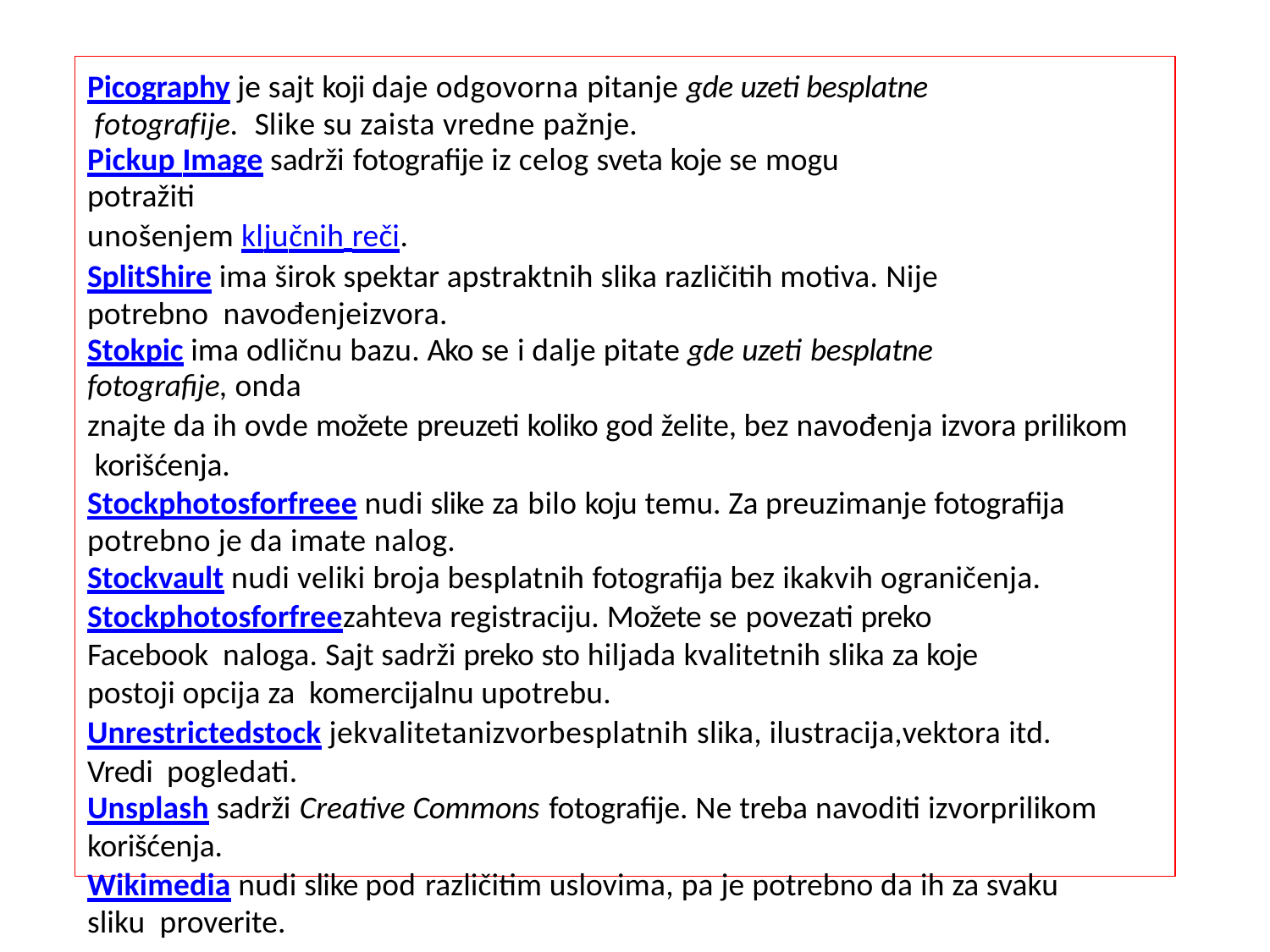

Picography je sajt koji daje odgovorna pitanje gde uzeti besplatne  fotografije.  Slike su zaista vredne pažnje.
Pickup Image sadrži fotografije iz celog sveta koje se mogu potražiti
unošenjem ključnih reči.
SplitShire ima širok spektar apstraktnih slika različitih motiva. Nije potrebno  navođenjeizvora.
Stokpic ima odličnu bazu. Ako se i dalje pitate gde uzeti besplatne fotografije, onda
znajte da ih ovde možete preuzeti koliko god želite, bez navođenja izvora prilikom  korišćenja.
Stockphotosforfreee nudi slike za bilo koju temu. Za preuzimanje fotografija
potrebno je da imate nalog.
Stockvault nudi veliki broja besplatnih fotografija bez ikakvih ograničenja.
Stockphotosforfreezahteva registraciju. Možete se povezati preko Facebook  naloga. Sajt sadrži preko sto hiljada kvalitetnih slika za koje postoji opcija za  komercijalnu upotrebu.
Unrestrictedstock jekvalitetanizvorbesplatnih slika, ilustracija,vektora itd. Vredi  pogledati.
Unsplash sadrži Creative Commons fotografije. Ne treba navoditi izvorprilikom
korišćenja.
Wikimedia nudi slike pod različitim uslovima, pa je potrebno da ih za svaku sliku  proverite.